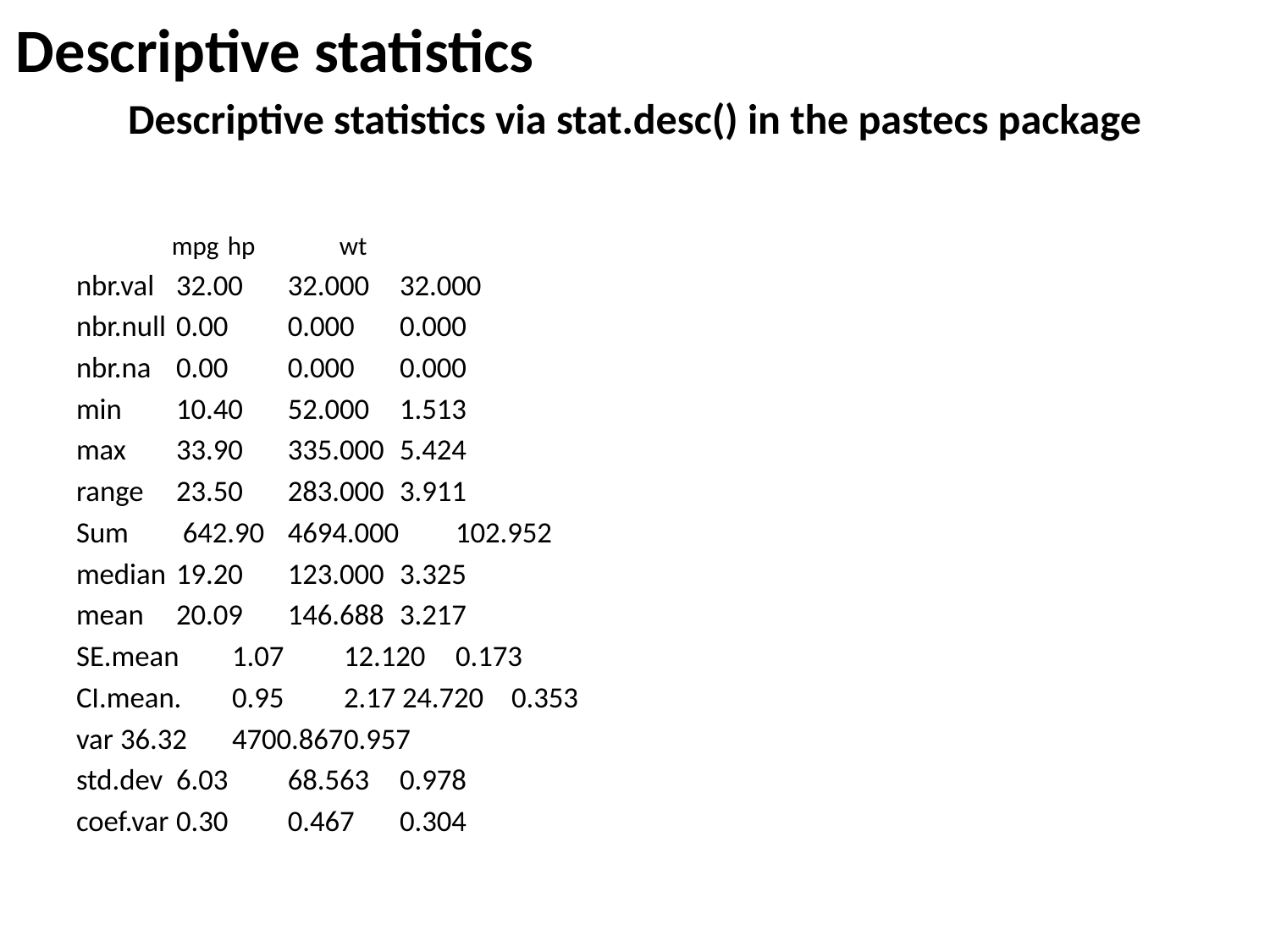

Descriptive statistics
# Descriptive statistics via stat.desc() in the pastecs package
			mpg 		hp 		wt
nbr.val 		32.00 		32.000 		32.000
nbr.null		0.00 		0.000		0.000
nbr.na 		0.00 		0.000 		0.000
min 		10.40 		52.000 		1.513
max 		33.90 		335.000 		5.424
range 		23.50 		283.000 		3.911
Sum		 642.90 		4694.000 	102.952
median 		19.20 		123.000 		3.325
mean 		20.09 		146.688 		3.217
SE.mean 		1.07 		12.120 		0.173
CI.mean.		0.95 		2.17 24.720 	0.353
var 			36.32 		4700.867		0.957
std.dev 		6.03 		68.563 		0.978
coef.var 		0.30 		0.467		0.304